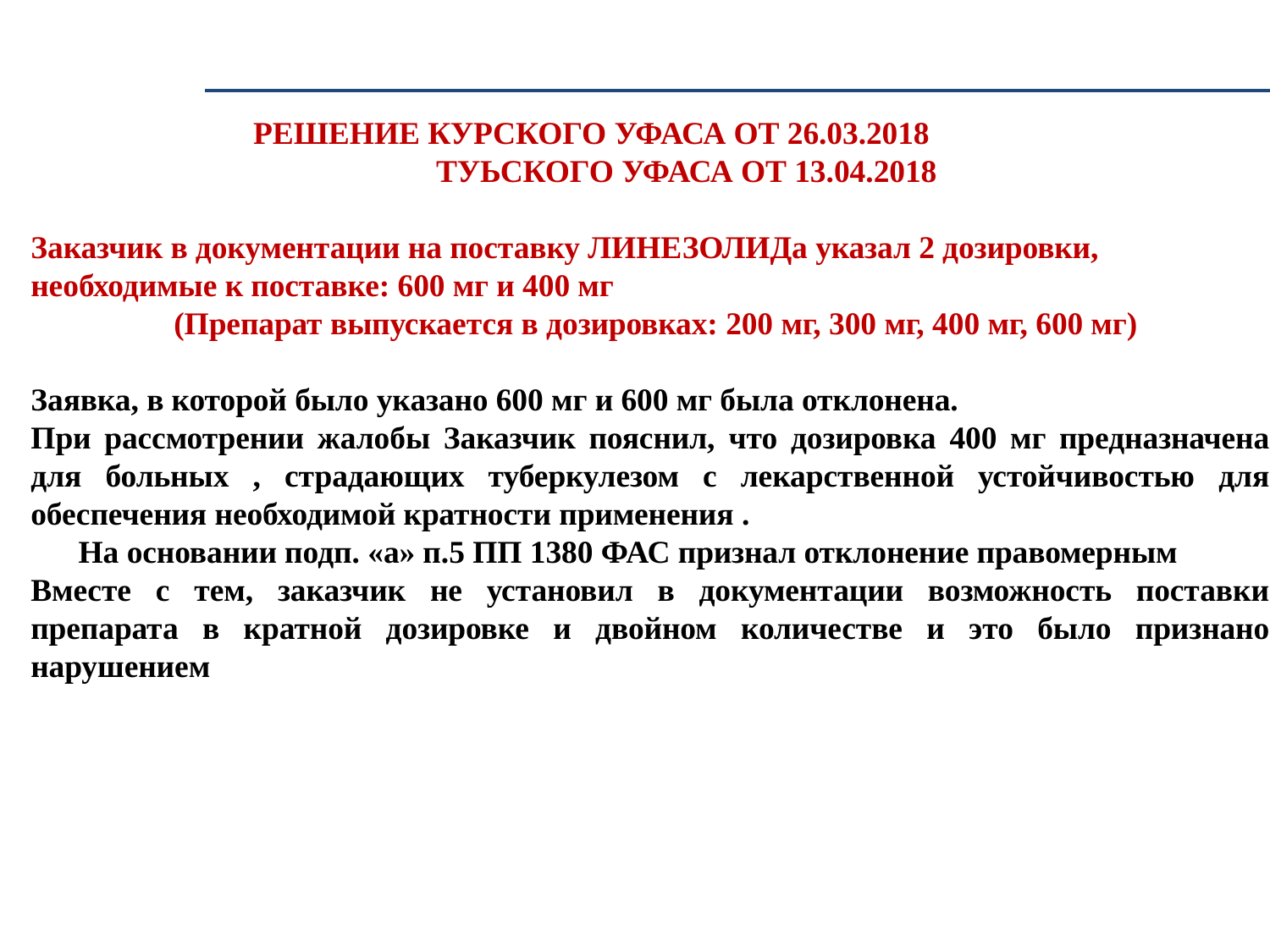

РЕШЕНИЕ КУРСКОГО УФАСА ОТ 26.03.2018
                                                   ТУЬСКОГО УФАСА ОТ 13.04.2018

Заказчик в документации на поставку ЛИНЕЗОЛИДа указал 2 дозировки, необходимые к поставке: 600 мг и 400 мг
                  (Препарат выпускается в дозировках: 200 мг, 300 мг, 400 мг, 600 мг)

Заявка, в которой было указано 600 мг и 600 мг была отклонена.
При рассмотрении жалобы Заказчик пояснил, что дозировка 400 мг предназначена для больных , страдающих туберкулезом с лекарственной устойчивостью для обеспечения необходимой кратности применения .
      На основании подп. «а» п.5 ПП 1380 ФАС признал отклонение правомерным
Вместе с тем, заказчик не установил в документации возможность поставки препарата в кратной дозировке и двойном количестве и это было признано нарушением